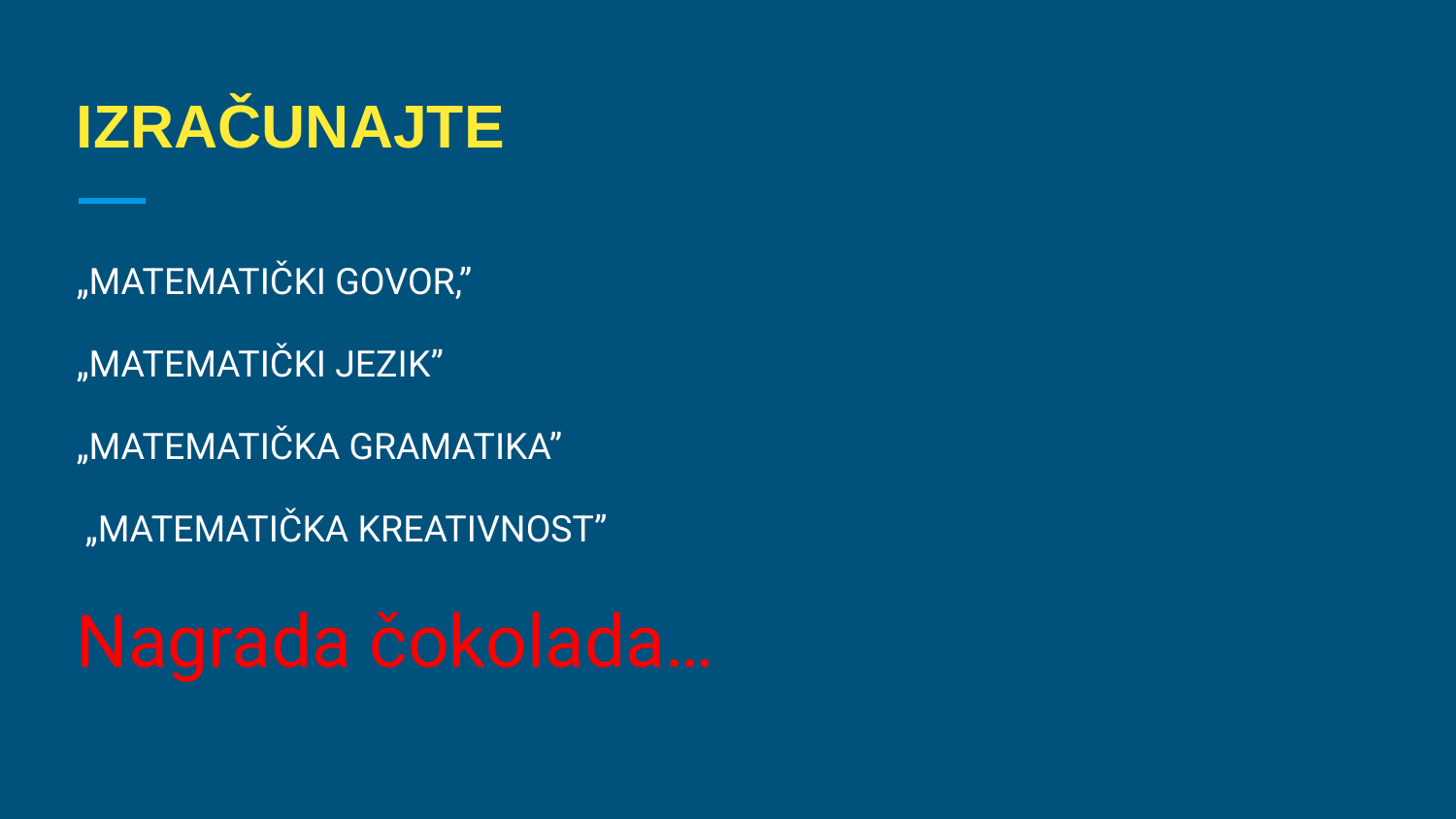

# IZRAČUNAJTE
„MATEMATIČKI GOVOR,”
„MATEMATIČKI JEZIK”
„MATEMATIČKA GRAMATIKA”
 „MATEMATIČKA KREATIVNOST”
Nagrada čokolada…